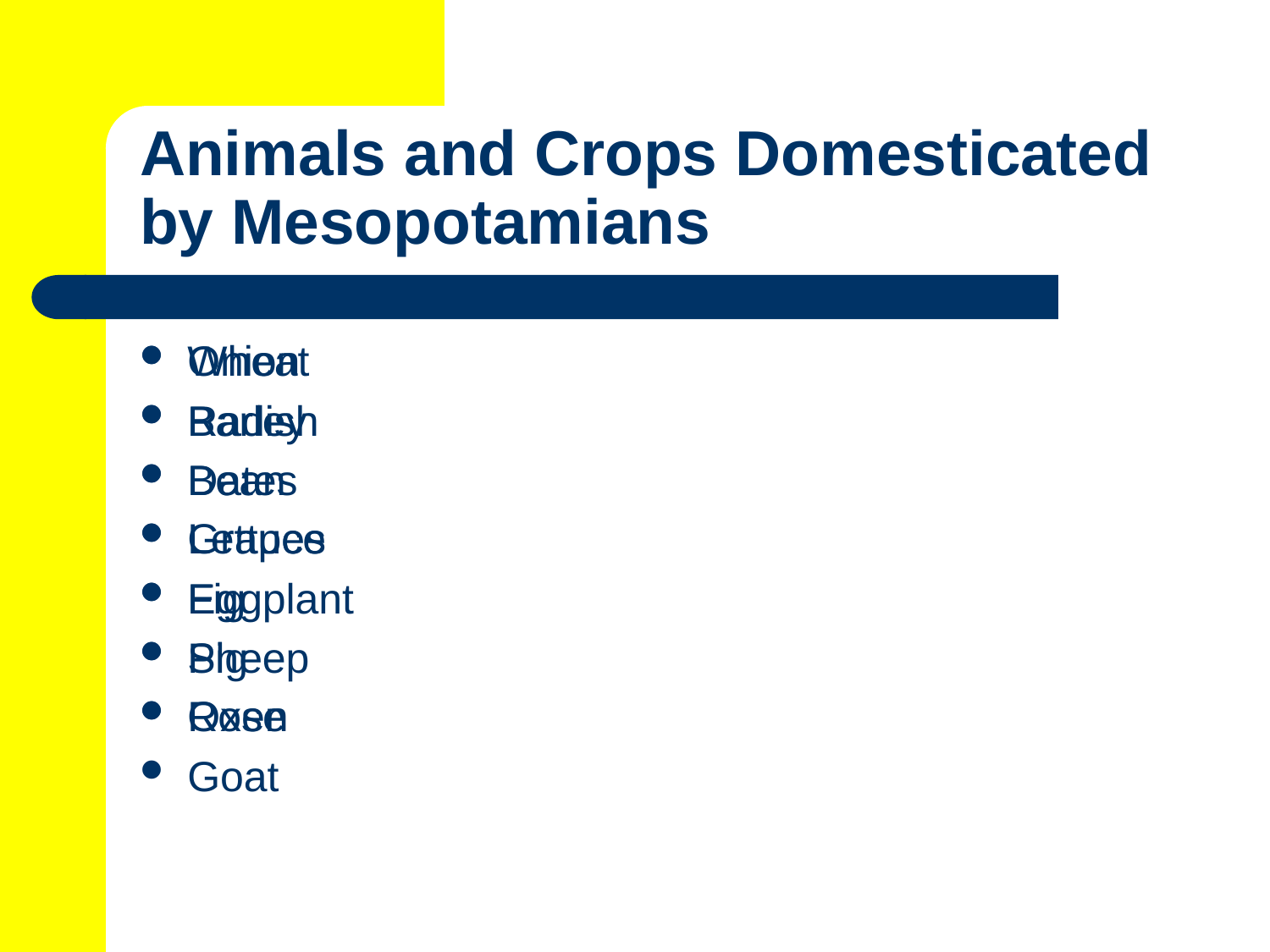

# Animals and Crops Domesticated by Mesopotamians
Wheat
Barley
Dates
Grapes
Fig
Sheep
Rose
Goat

Onion
Radish
Bean
Lettuce
Eggplant
Pig
Oxen